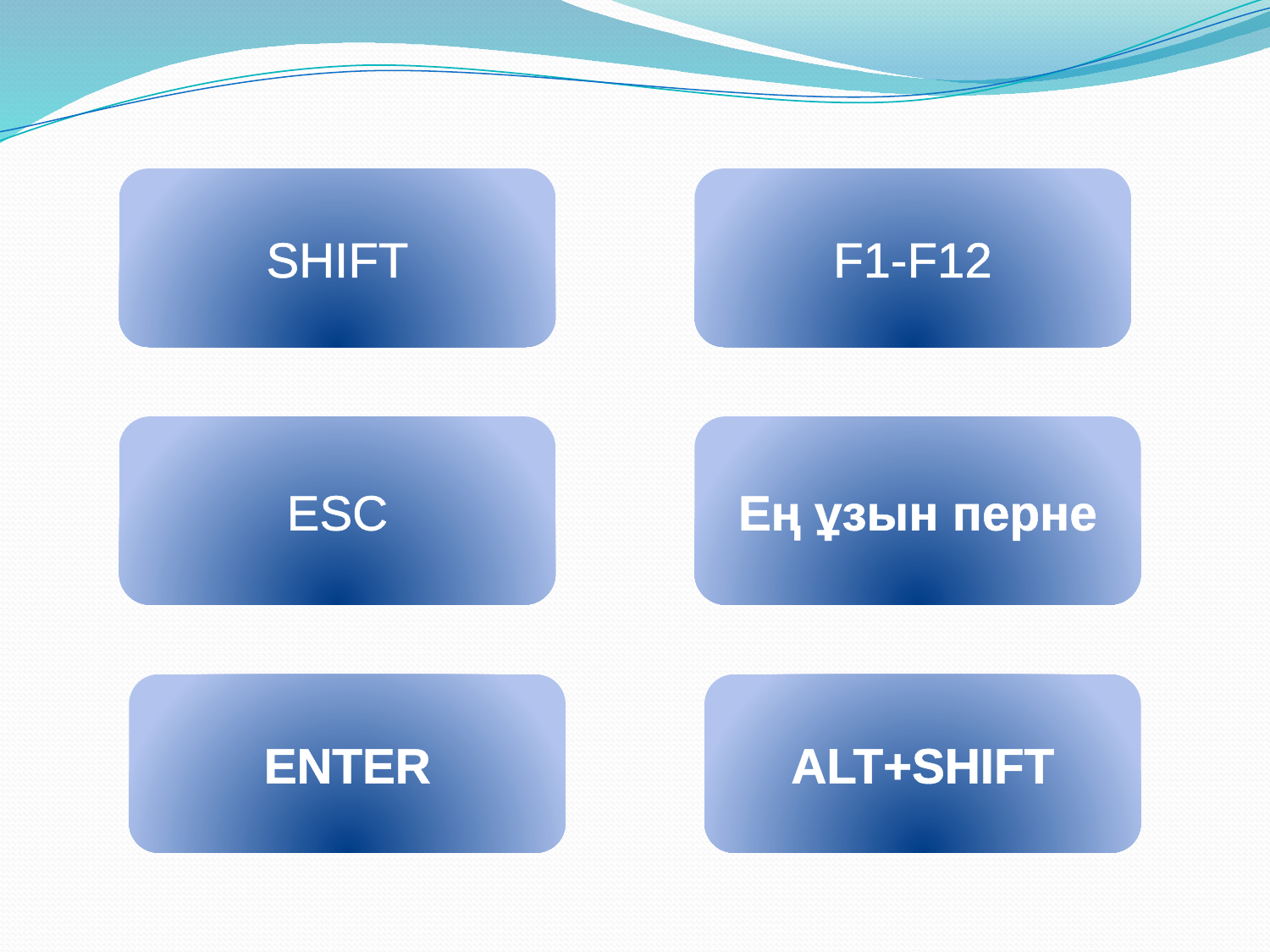

SHIFT

F1-F12

ESC

Ең ұзын перне

ENTER

ALT+SHIFT